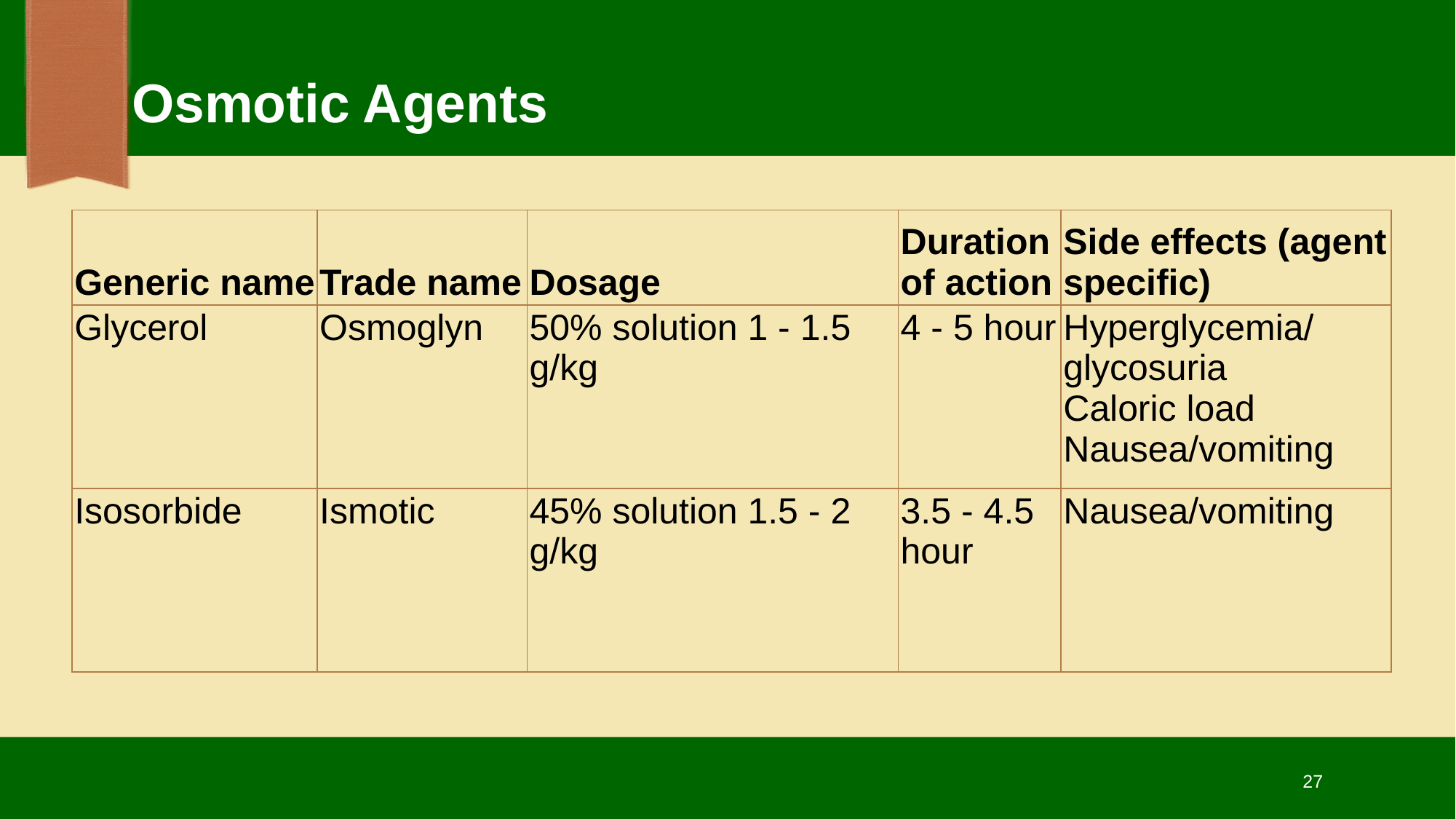

# Osmotic Agents
| Generic name | Trade name | Dosage | Duration of action | Side effects (agent specific) |
| --- | --- | --- | --- | --- |
| Glycerol | Osmoglyn | 50% solution 1 - 1.5 g/kg | 4 - 5 hour | Hyperglycemia/ glycosuria  Caloric load Nausea/vomiting |
| Isosorbide | Ismotic | 45% solution 1.5 - 2 g/kg | 3.5 - 4.5 hour | Nausea/vomiting |
27